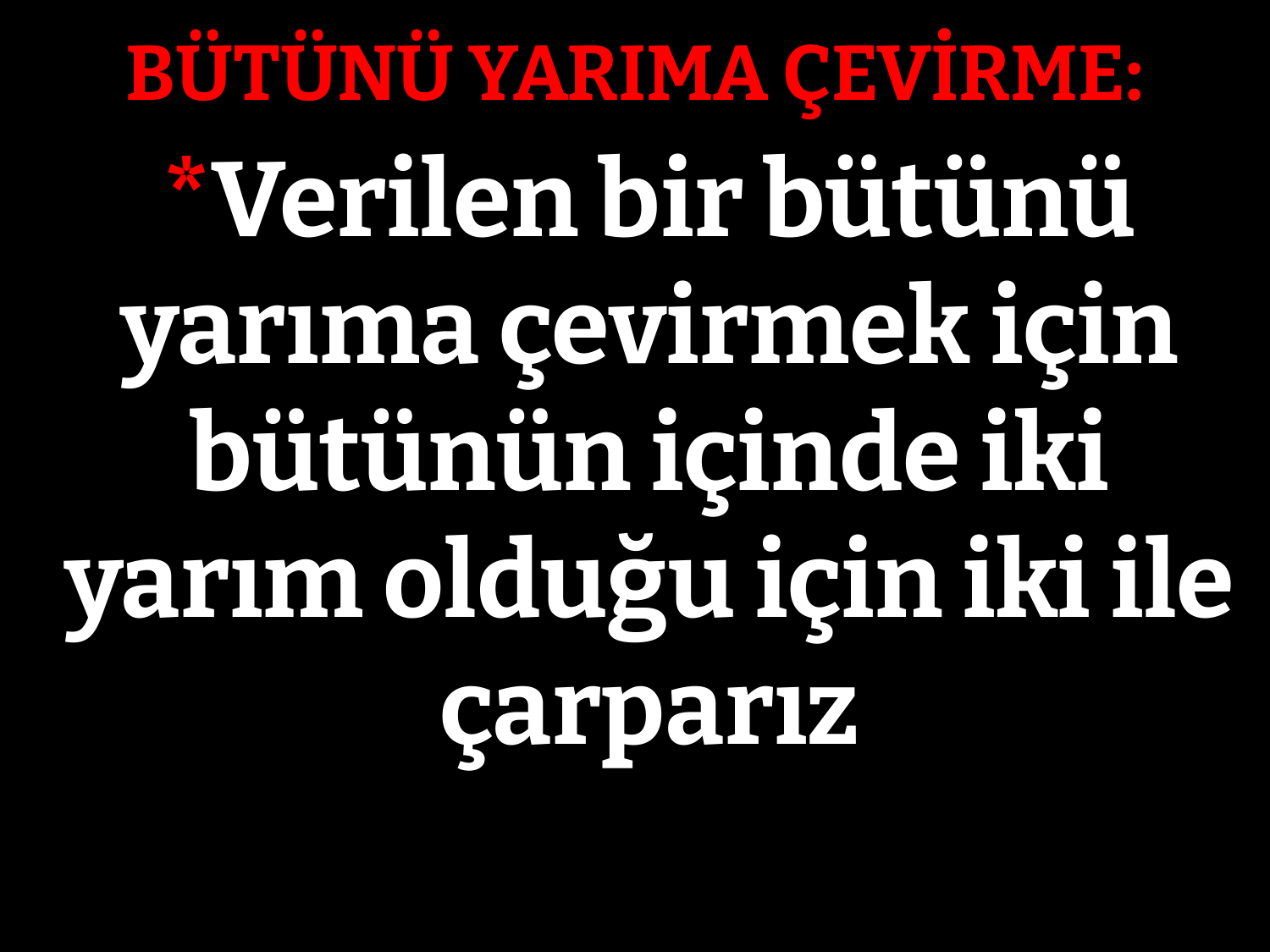

BÜTÜNÜ YARIMA ÇEVİRME:
*Verilen bir bütünü yarıma çevirmek için bütünün içinde iki yarım olduğu için iki ile çarparız